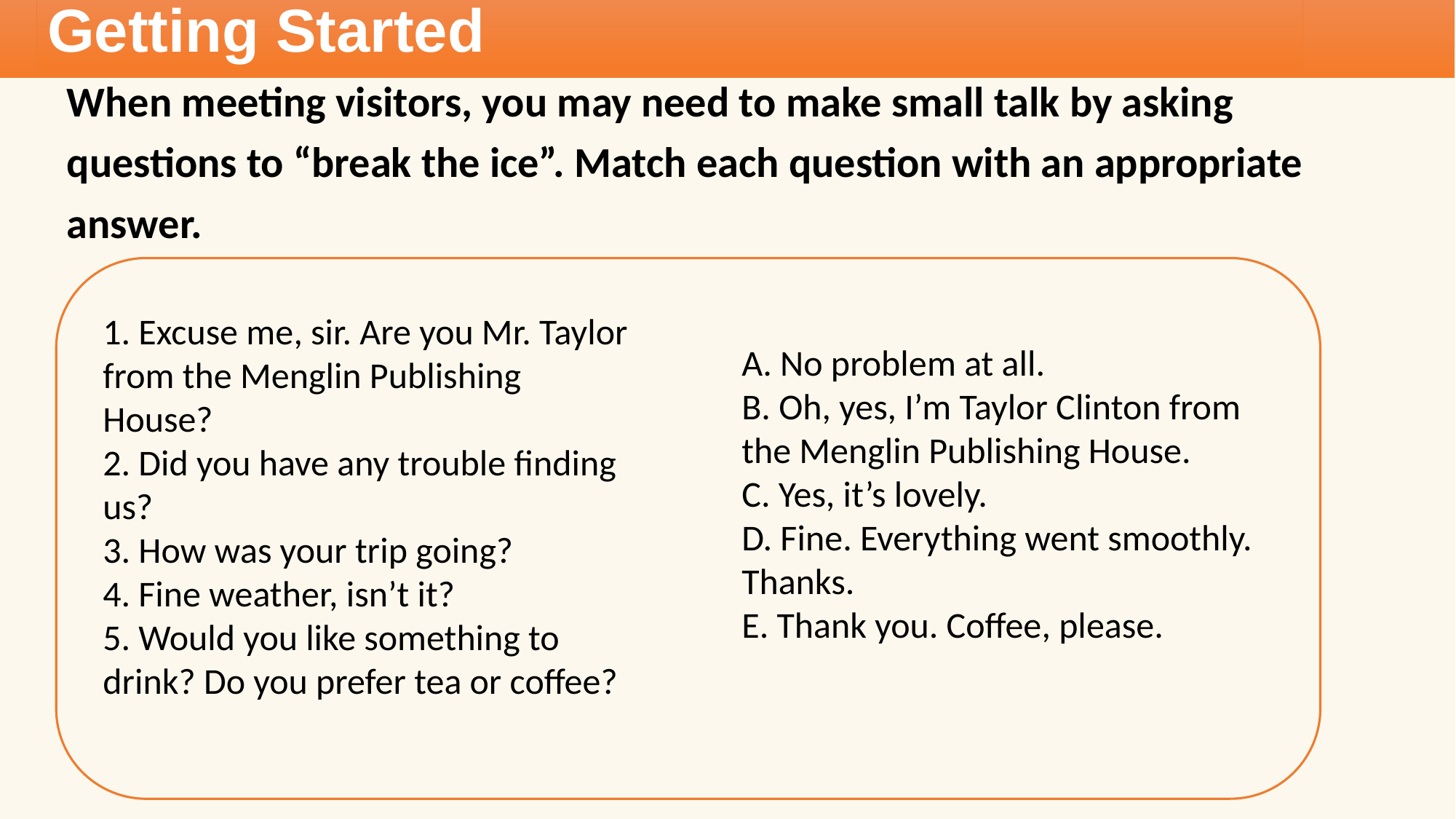

Getting Started
When meeting visitors, you may need to make small talk by asking
questions to “break the ice”. Match each question with an appropriate
answer.

1. Excuse me, sir. Are you Mr. Taylor
from the Menglin Publishing
House?
2. Did you have any trouble finding
us?
3. How was your trip going?
4. Fine weather, isn’t it?
5. Would you like something to
drink? Do you prefer tea or coffee?
A. No problem at all.
B. Oh, yes, I’m Taylor Clinton from
the Menglin Publishing House.
C. Yes, it’s lovely.
D. Fine. Everything went smoothly.
Thanks.
E. Thank you. Coffee, please.